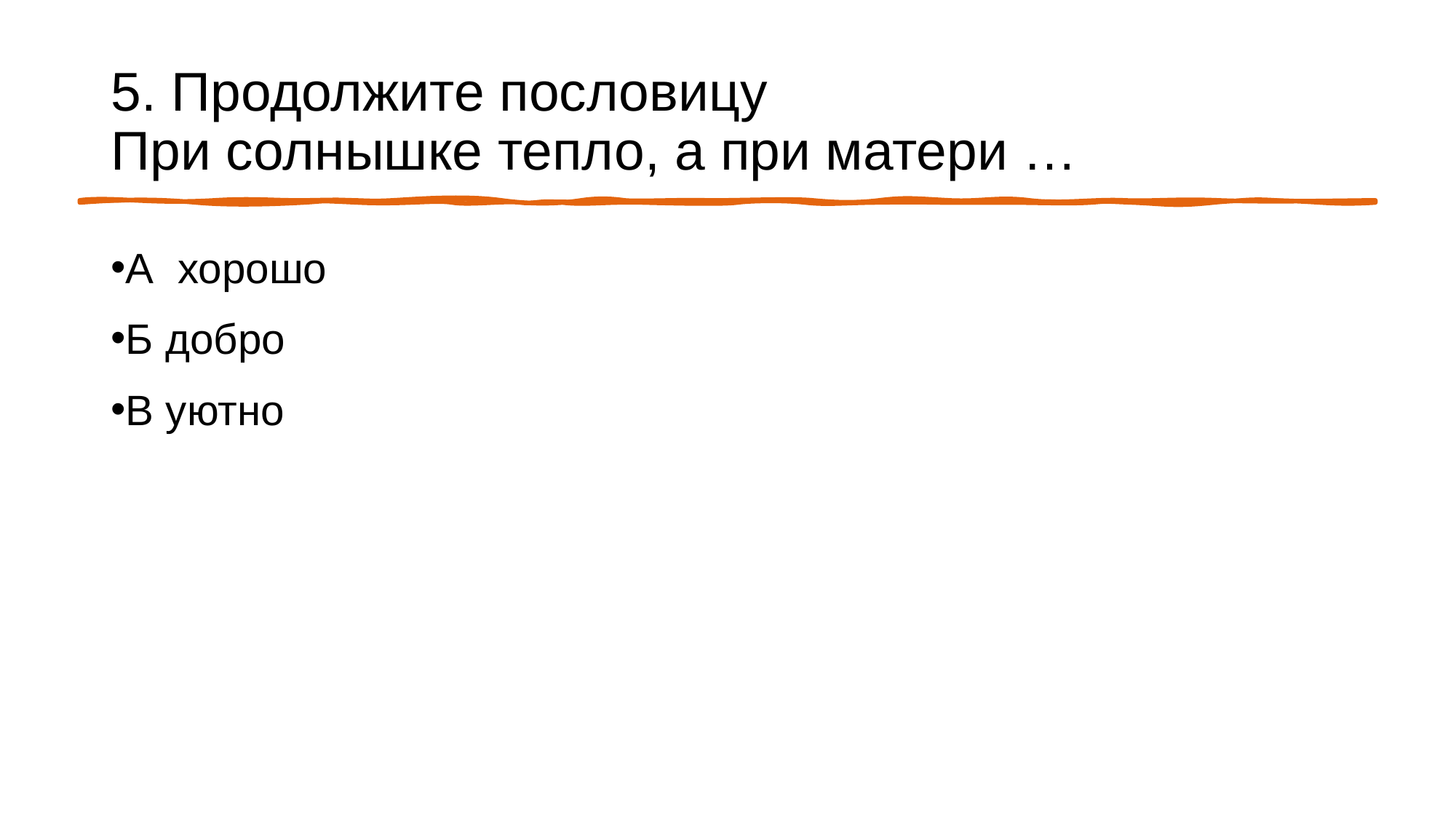

# 5. Продолжите пословицу При солнышке тепло, а при матери …

А  хорошо
Б добро
В уютно